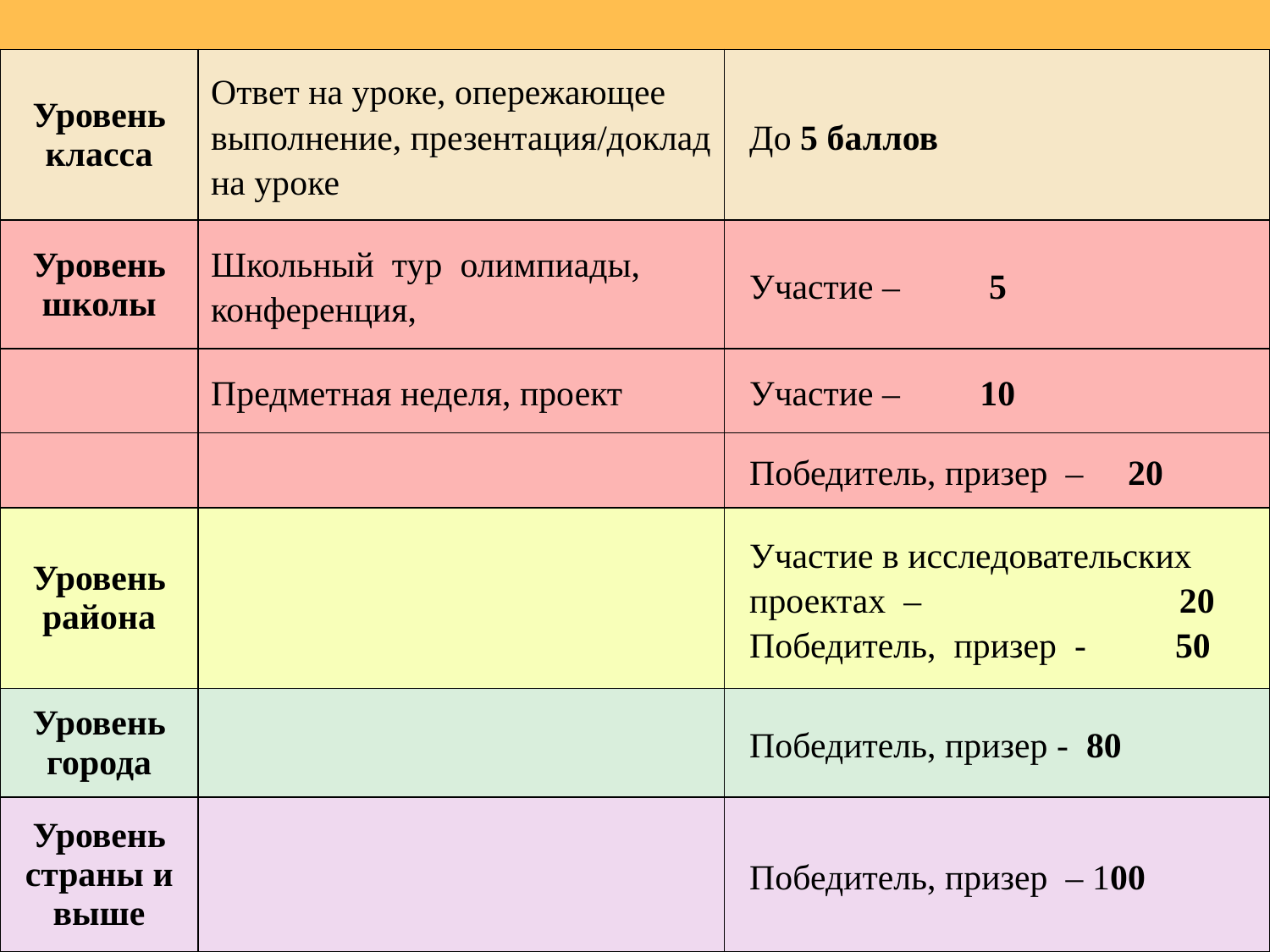

| Уровень класса | Ответ на уроке, опережающее выполнение, презентация/доклад на уроке | До 5 баллов |
| --- | --- | --- |
| Уровень школы | Школьный тур олимпиады, конференция, | Участие – 5 |
|  | Предметная неделя, проект | Участие – 10 |
|  |  | Победитель, призер – 20 |
| Уровень района |  | Участие в исследовательских проектах – 20 Победитель, призер - 50 |
| Уровень города |  | Победитель, призер - 80 |
| Уровень страны и выше |  | Победитель, призер – 100 |
7